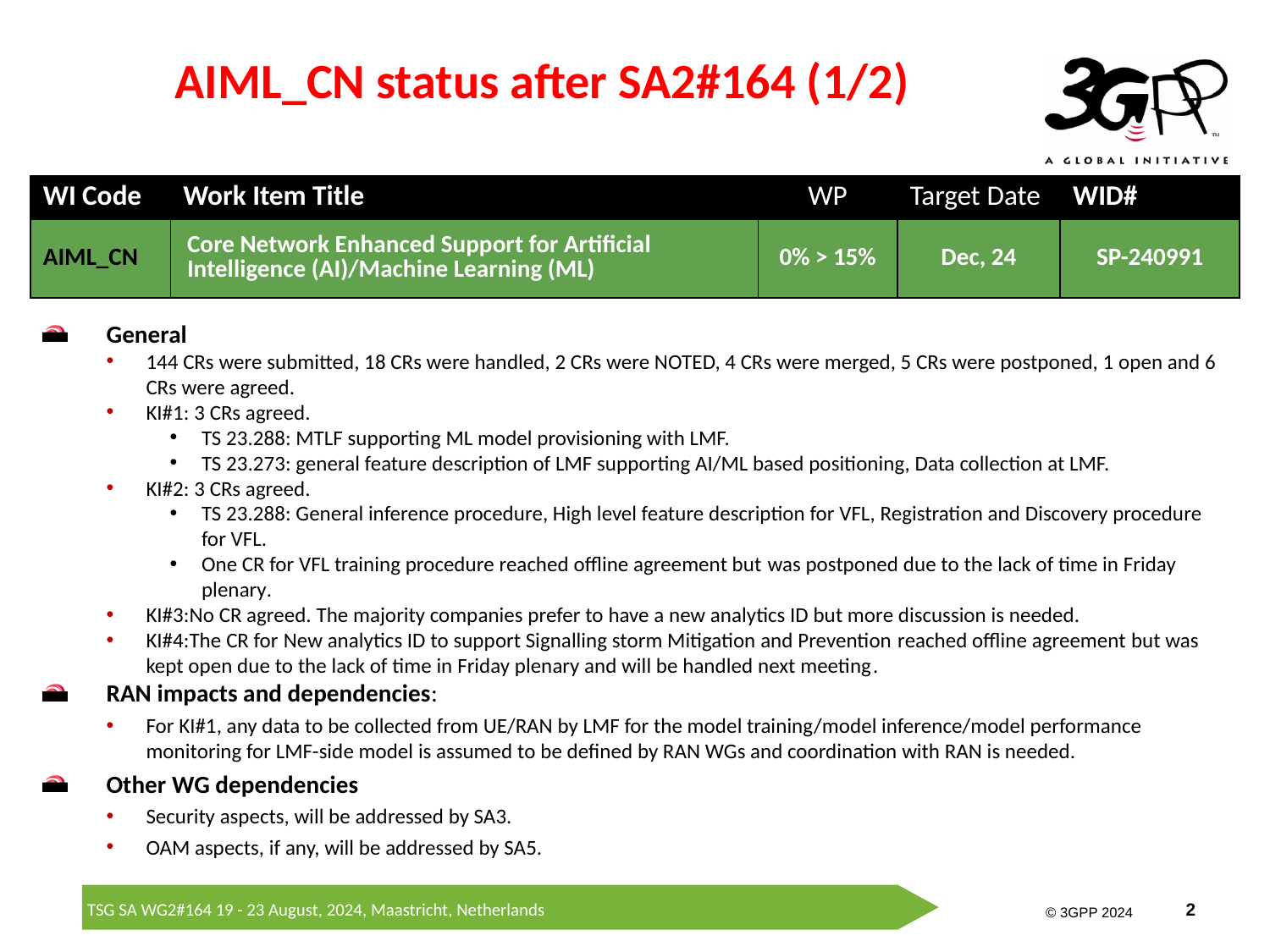

# AIML_CN status after SA2#164 (1/2)
| WI Code | Work Item Title | WP | Target Date | WID# |
| --- | --- | --- | --- | --- |
| AIML\_CN | Core Network Enhanced Support for Artificial Intelligence (AI)/Machine Learning (ML) | 0% > 15% | Dec, 24 | SP-240991 |
General
144 CRs were submitted, 18 CRs were handled, 2 CRs were NOTED, 4 CRs were merged, 5 CRs were postponed, 1 open and 6 CRs were agreed.
KI#1: 3 CRs agreed.
TS 23.288: MTLF supporting ML model provisioning with LMF.
TS 23.273: general feature description of LMF supporting AI/ML based positioning, Data collection at LMF.
KI#2: 3 CRs agreed.
TS 23.288: General inference procedure, High level feature description for VFL, Registration and Discovery procedure for VFL.
One CR for VFL training procedure reached offline agreement but was postponed due to the lack of time in Friday plenary.
KI#3:No CR agreed. The majority companies prefer to have a new analytics ID but more discussion is needed.
KI#4:The CR for New analytics ID to support Signalling storm Mitigation and Prevention reached offline agreement but was kept open due to the lack of time in Friday plenary and will be handled next meeting.
RAN impacts and dependencies:
For KI#1, any data to be collected from UE/RAN by LMF for the model training/model inference/model performance monitoring for LMF-side model is assumed to be defined by RAN WGs and coordination with RAN is needed.
Other WG dependencies
Security aspects, will be addressed by SA3.
OAM aspects, if any, will be addressed by SA5.